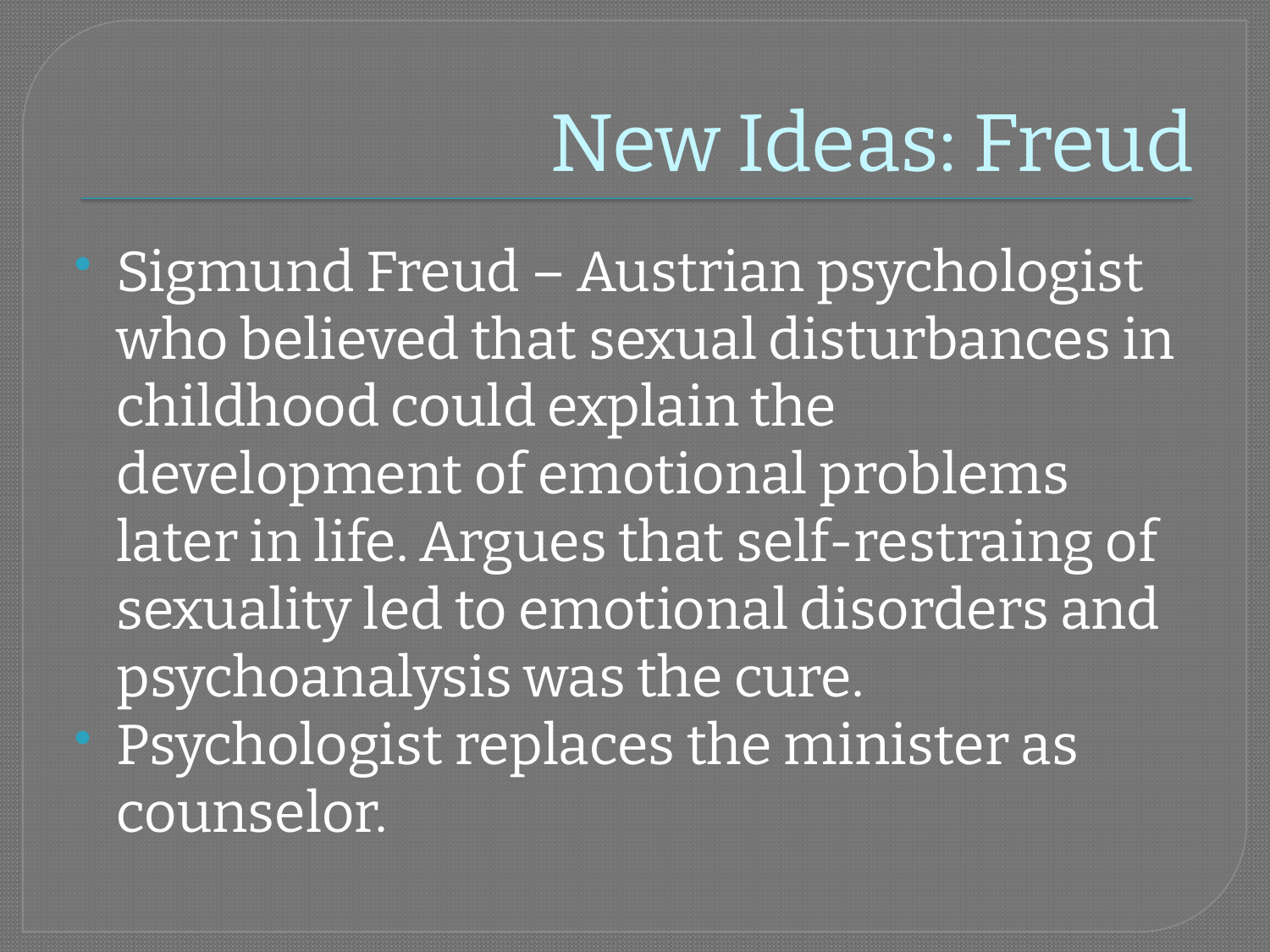

# New Ideas: Freud
Sigmund Freud – Austrian psychologist who believed that sexual disturbances in childhood could explain the development of emotional problems later in life. Argues that self-restraing of sexuality led to emotional disorders and psychoanalysis was the cure.
Psychologist replaces the minister as counselor.